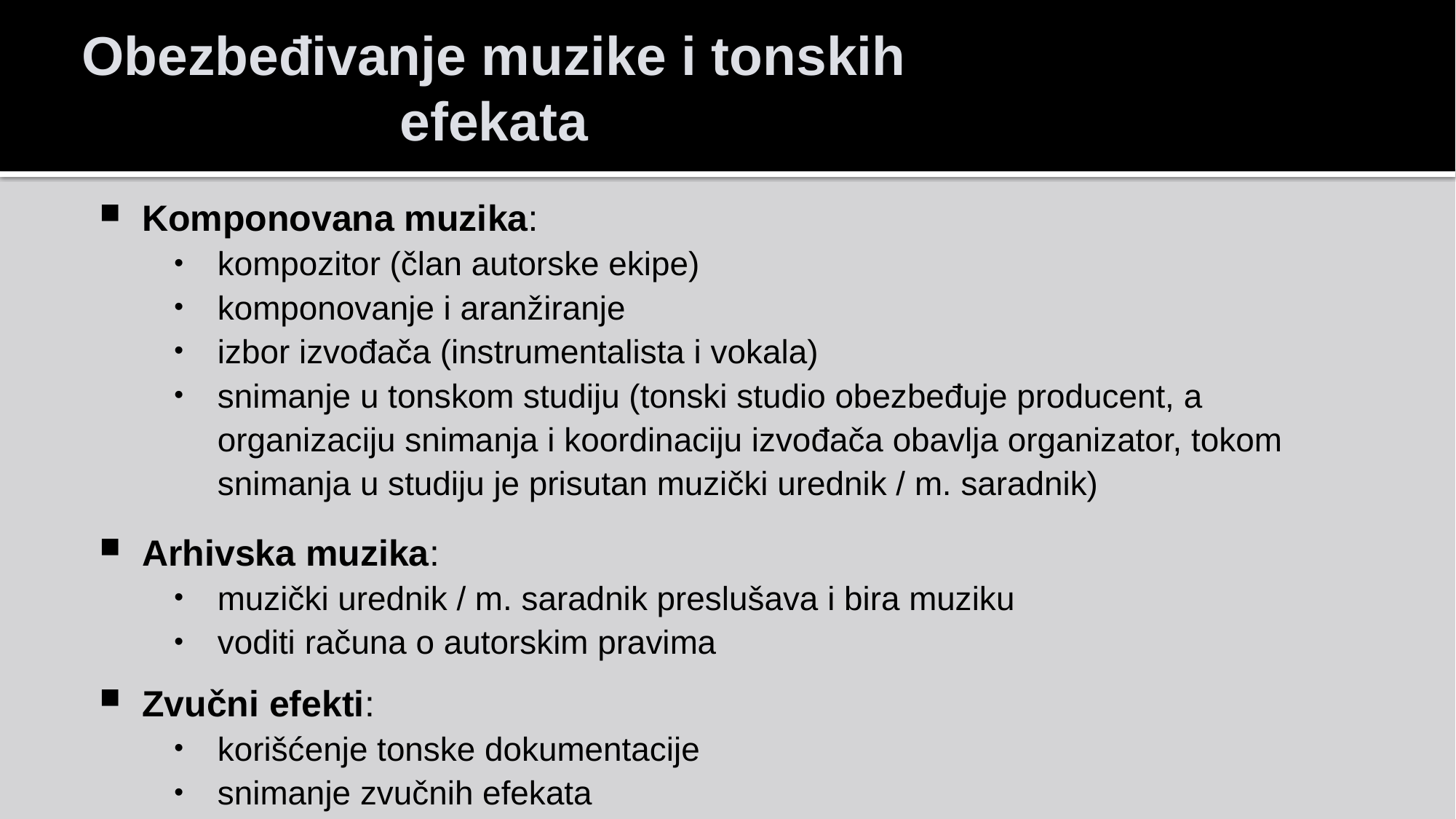

Obezbeđivanje muzike i tonskih efekata

Komponovana muzika:
kompozitor (član autorske ekipe)
komponovanje i aranžiranje
izbor izvođača (instrumentalista i vokala)
snimanje u tonskom studiju (tonski studio obezbeđuje producent, a organizaciju snimanja i koordinaciju izvođača obavlja organizator, tokom snimanja u studiju je prisutan muzički urednik / m. saradnik)

Arhivska muzika:
muzički urednik / m. saradnik preslušava i bira muziku
voditi računa o autorskim pravima

Zvučni efekti:
korišćenje tonske dokumentacije
snimanje zvučnih efekata